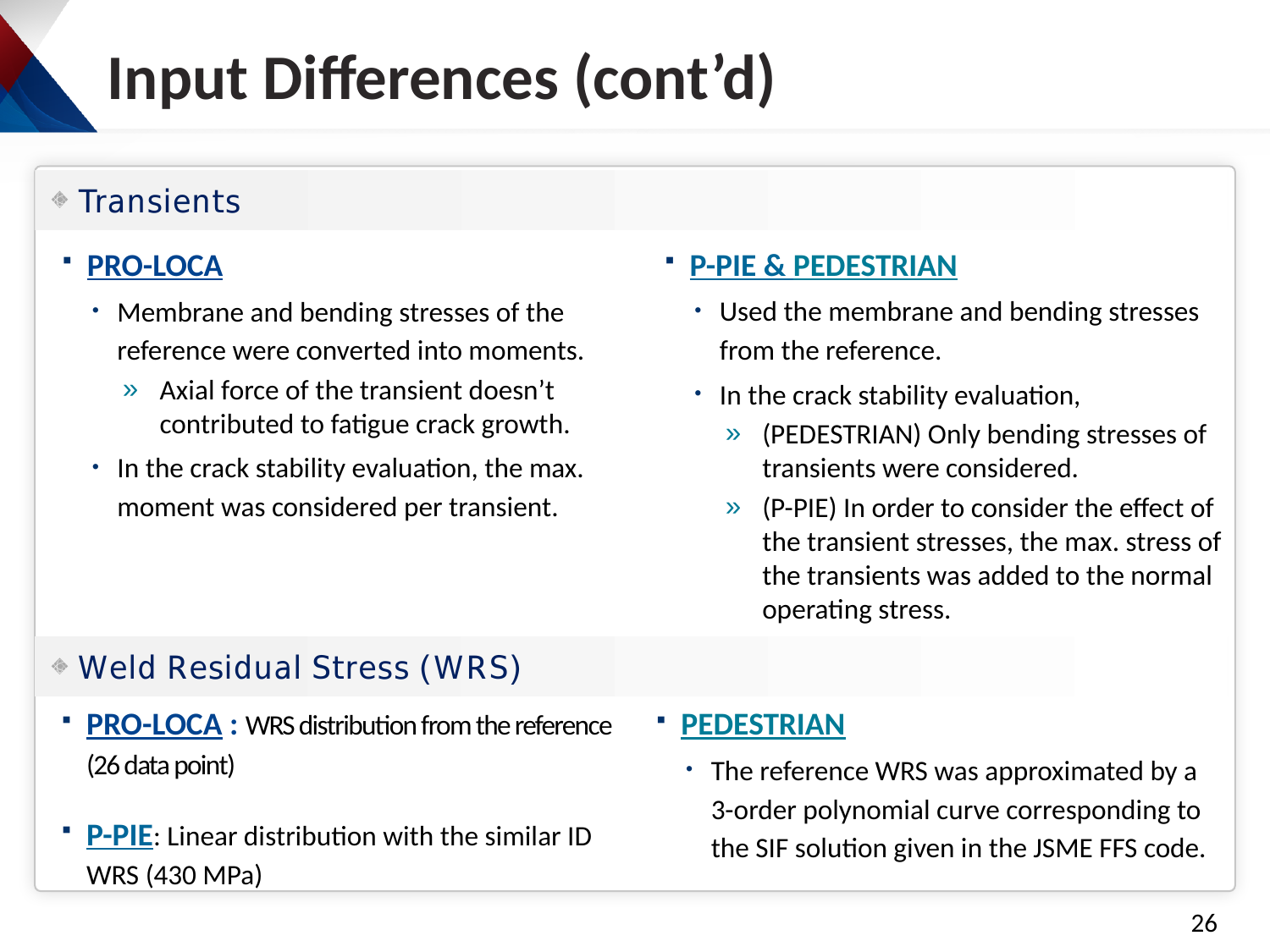

# Input Differences (cont’d)

Transients

PRO-LOCA
Membrane and bending stresses of the reference were converted into moments.
Axial force of the transient doesn’t contributed to fatigue crack growth.
In the crack stability evaluation, the max. moment was considered per transient.

P-PIE & PEDESTRIAN
Used the membrane and bending stresses from the reference.
In the crack stability evaluation,
(PEDESTRIAN) Only bending stresses of transients were considered.
(P-PIE) In order to consider the effect of the transient stresses, the max. stress of the transients was added to the normal operating stress.
Weld Residual Stress (WRS)

PRO-LOCA : WRS distribution from the reference
(26 data point)
P-PIE: Linear distribution with the similar ID WRS (430 MPa)

PEDESTRIAN
The reference WRS was approximated by a 3-order polynomial curve corresponding to the SIF solution given in the JSME FFS code.

26